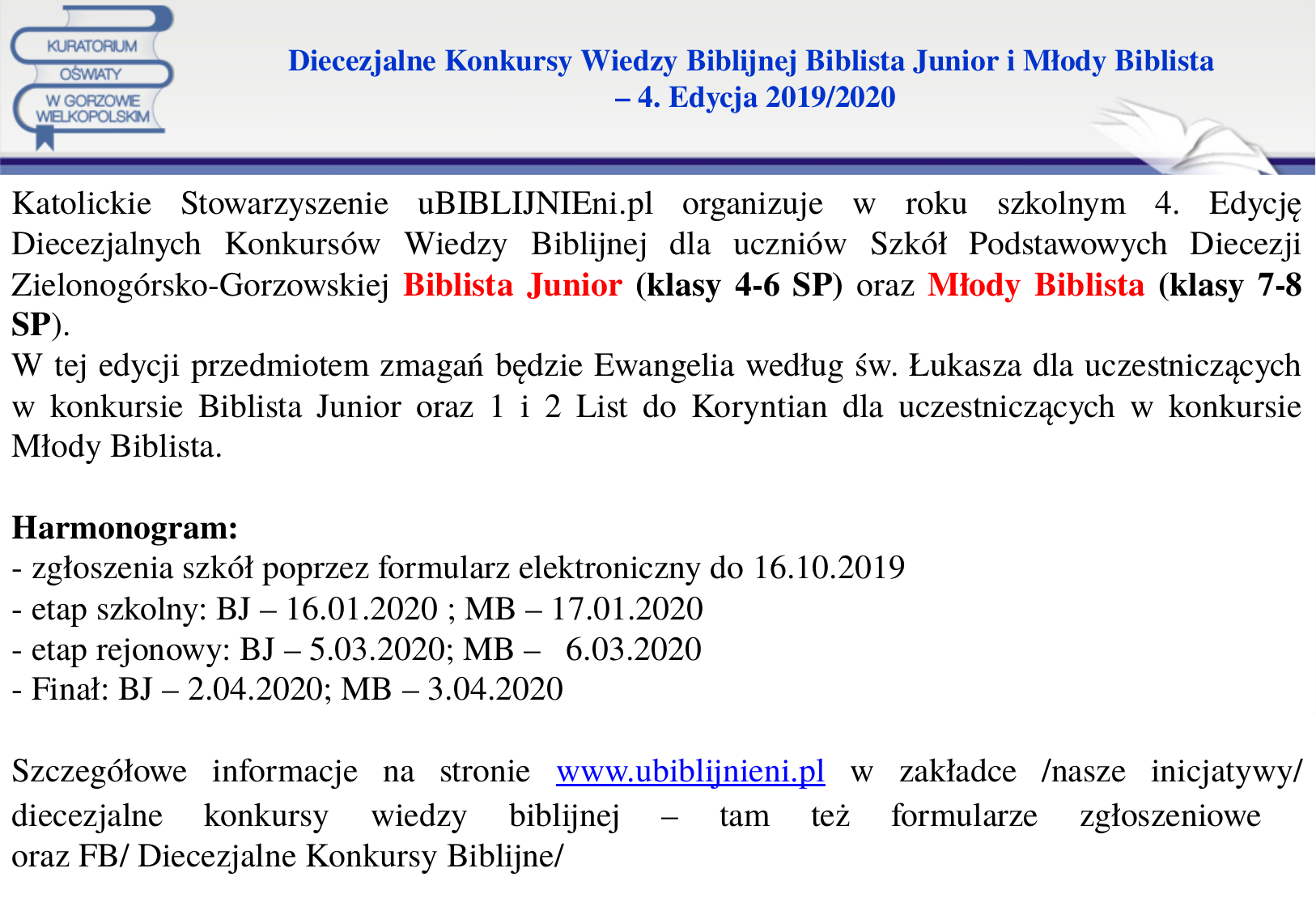

# Diecezjalne Konkursy Wiedzy Biblijnej Biblista Junior i Młody Biblista – 4. Edycja 2019/2020
Katolickie Stowarzyszenie uBIBLIJNIEni.pl organizuje w roku szkolnym 4. Edycję Diecezjalnych Konkursów Wiedzy Biblijnej dla uczniów Szkół Podstawowych Diecezji Zielonogórsko-Gorzowskiej Biblista Junior (klasy 4-6 SP) oraz Młody Biblista (klasy 7-8 SP).
W tej edycji przedmiotem zmagań będzie Ewangelia według św. Łukasza dla uczestniczących w konkursie Biblista Junior oraz 1 i 2 List do Koryntian dla uczestniczących w konkursie Młody Biblista.

Harmonogram:
- zgłoszenia szkół poprzez formularz elektroniczny do 16.10.2019
- etap szkolny: BJ – 16.01.2020 ; MB – 17.01.2020
- etap rejonowy: BJ – 5.03.2020; MB –   6.03.2020
- Finał: BJ – 2.04.2020; MB – 3.04.2020

Szczegółowe informacje na stronie www.ubiblijnieni.pl w zakładce /nasze inicjatywy/ diecezjalne konkursy wiedzy biblijnej – tam też formularze zgłoszeniowe
oraz FB/ Diecezjalne Konkursy Biblijne/